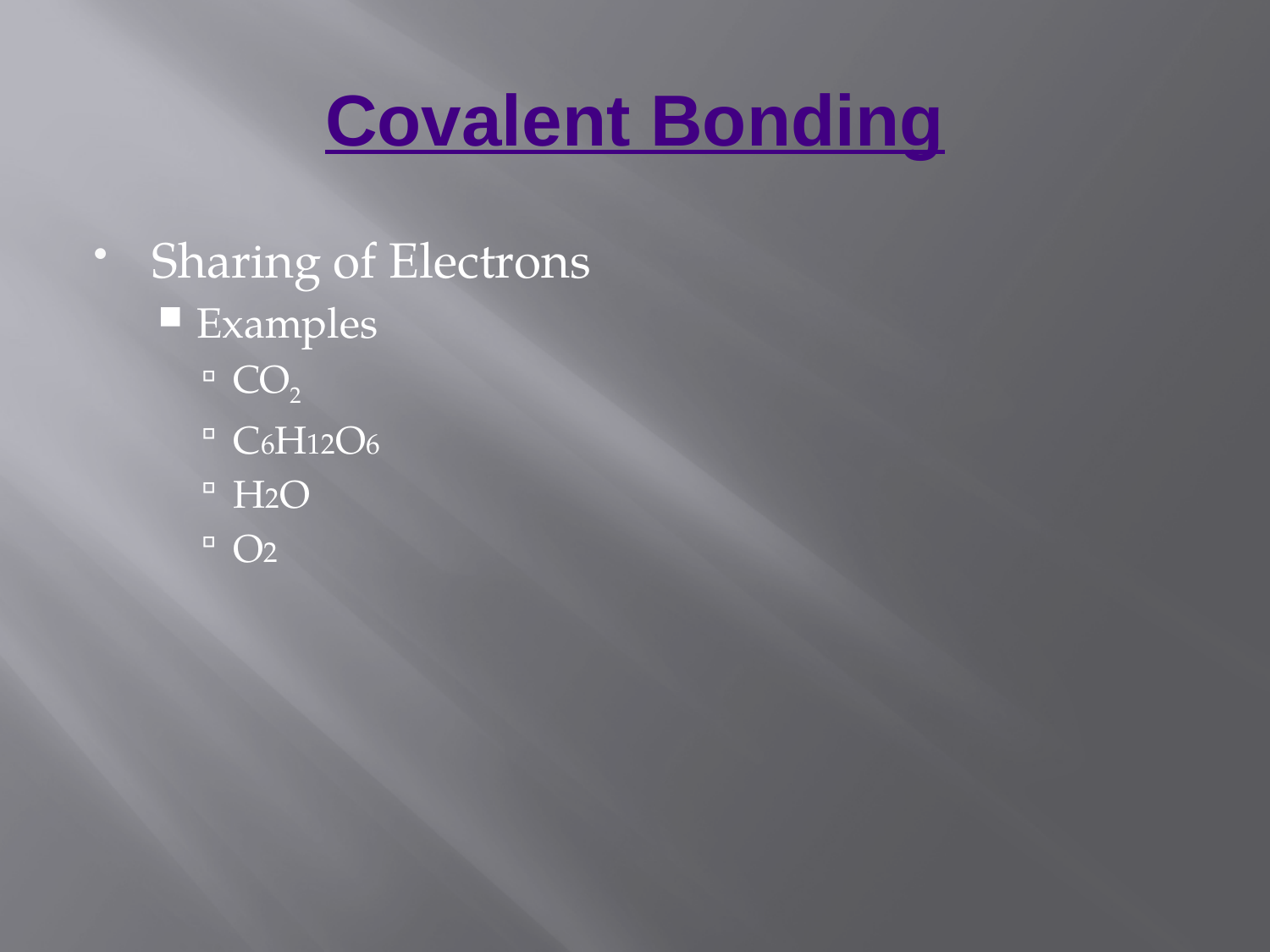

# Covalent Bonding
Sharing of Electrons
Examples
CO2
C6H12O6
H2O
O2